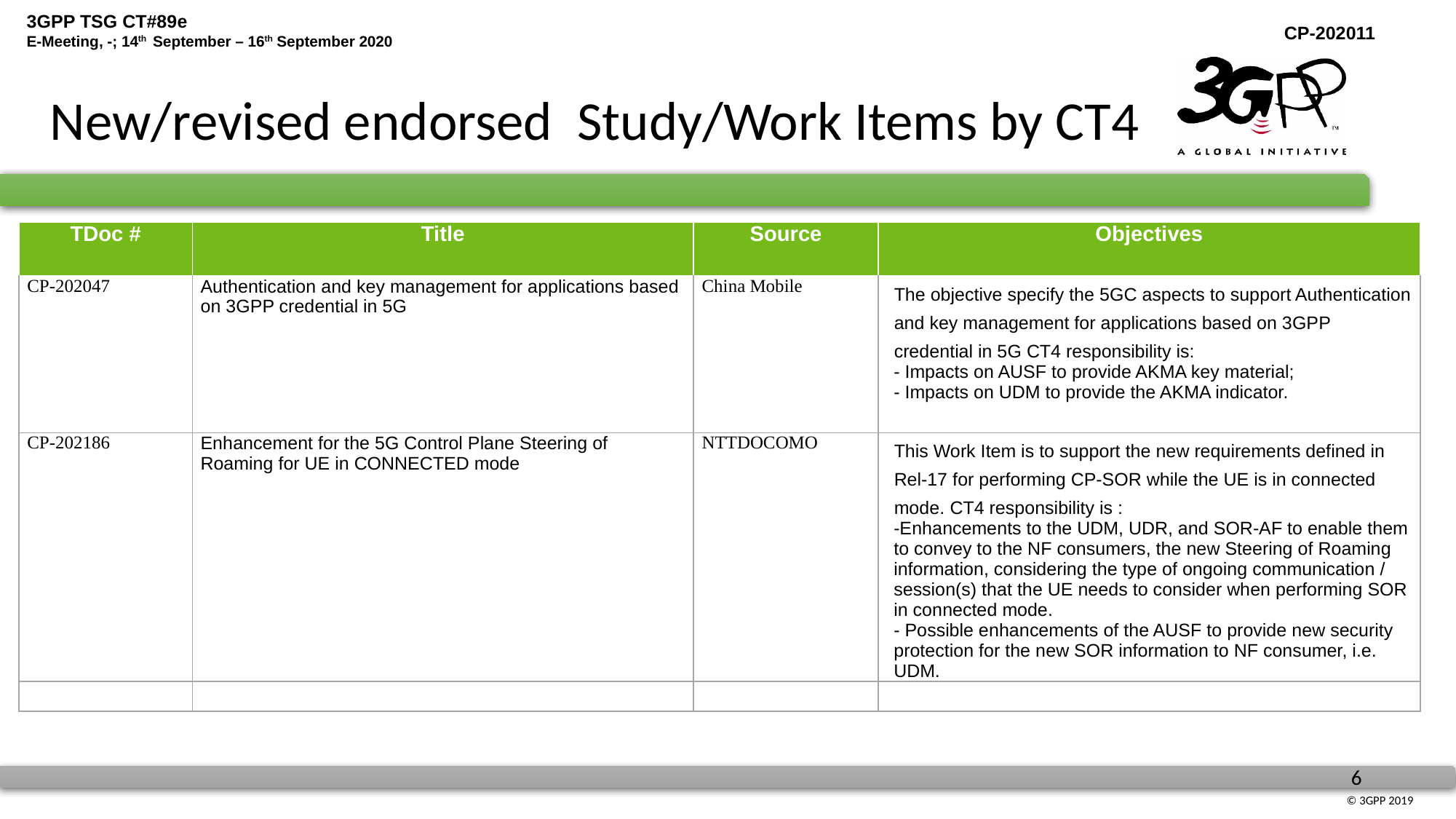

# New/revised endorsed  Study/Work Items by CT4
| TDoc # | Title | Source | Objectives |
| --- | --- | --- | --- |
| CP-202047 | Authentication and key management for applications based on 3GPP credential in 5G | China Mobile | The objective specify the 5GC aspects to support Authentication and key management for applications based on 3GPP credential in 5G CT4 responsibility is: - Impacts on AUSF to provide AKMA key material; - Impacts on UDM to provide the AKMA indicator. |
| CP-202186 | Enhancement for the 5G Control Plane Steering of Roaming for UE in CONNECTED mode | NTTDOCOMO | This Work Item is to support the new requirements defined in Rel-17 for performing CP-SOR while the UE is in connected mode. CT4 responsibility is : -Enhancements to the UDM, UDR, and SOR-AF to enable them to convey to the NF consumers, the new Steering of Roaming information, considering the type of ongoing communication / session(s) that the UE needs to consider when performing SOR in connected mode. - Possible enhancements of the AUSF to provide new security protection for the new SOR information to NF consumer, i.e. UDM. |
|  |  |  |  |